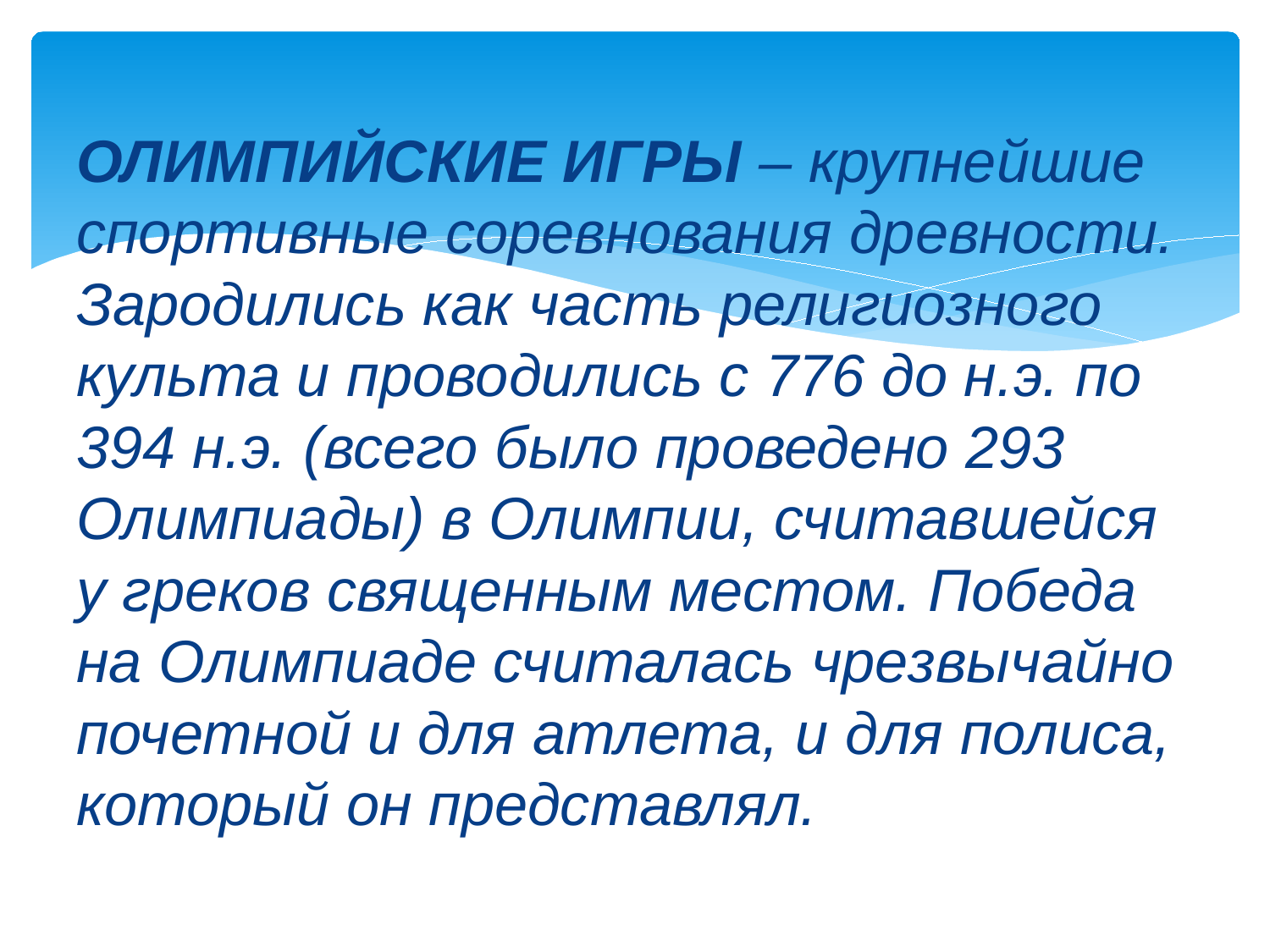

ОЛИМПИЙСКИЕ ИГРЫ – крупнейшие спортивные соревнования древности. Зародились как часть религиозного культа и проводились с 776 до н.э. по 394 н.э. (всего было проведено 293 Олимпиады) в Олимпии, считавшейся у греков священным местом. Победа на Олимпиаде считалась чрезвычайно почетной и для атлета, и для полиса, который он представлял.